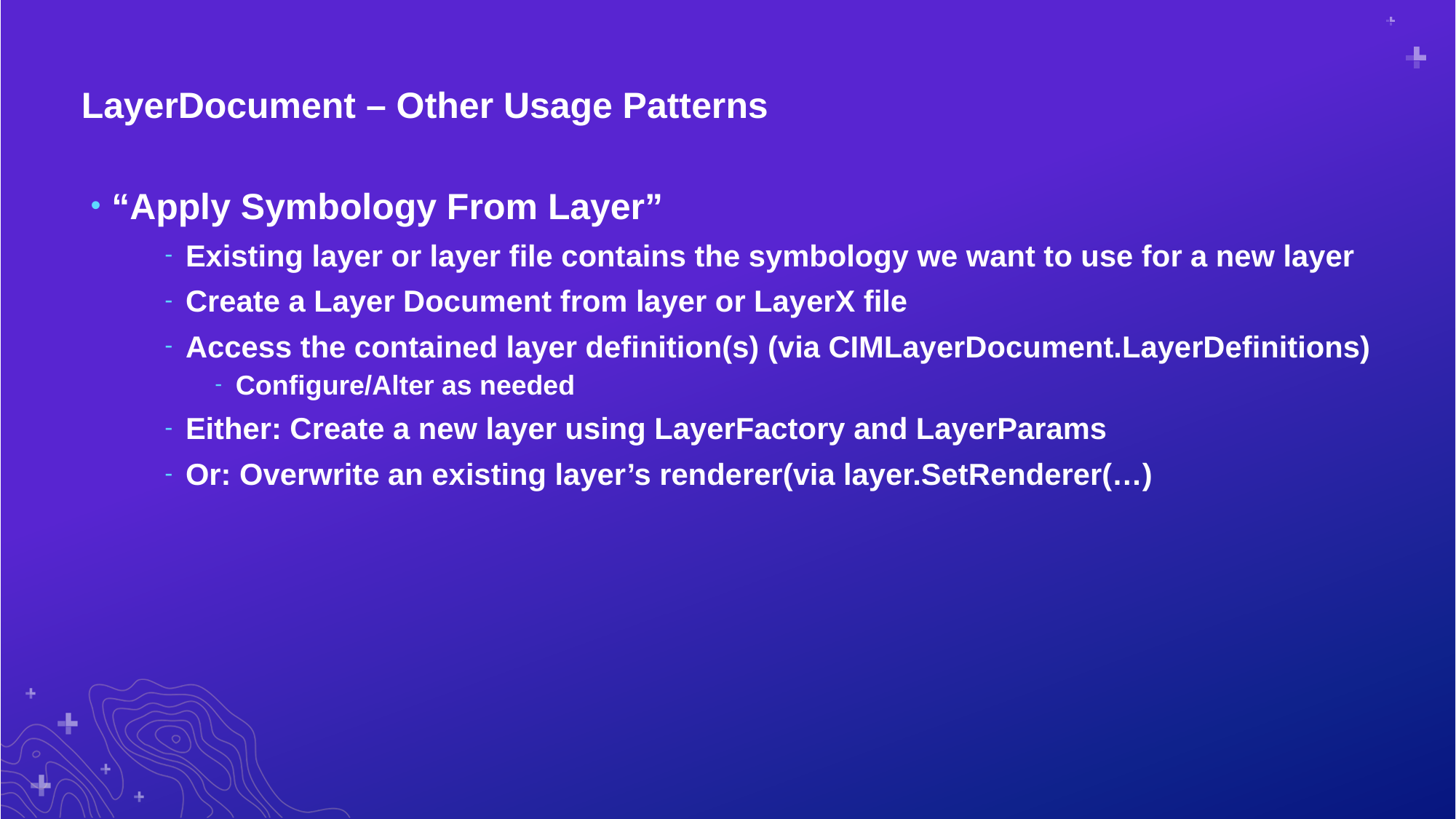

# LayerDocument – Other Usage Patterns
“Apply Symbology From Layer”
Existing layer or layer file contains the symbology we want to use for a new layer
Create a Layer Document from layer or LayerX file
Access the contained layer definition(s) (via CIMLayerDocument.LayerDefinitions)
Configure/Alter as needed
Either: Create a new layer using LayerFactory and LayerParams
Or: Overwrite an existing layer’s renderer(via layer.SetRenderer(…)